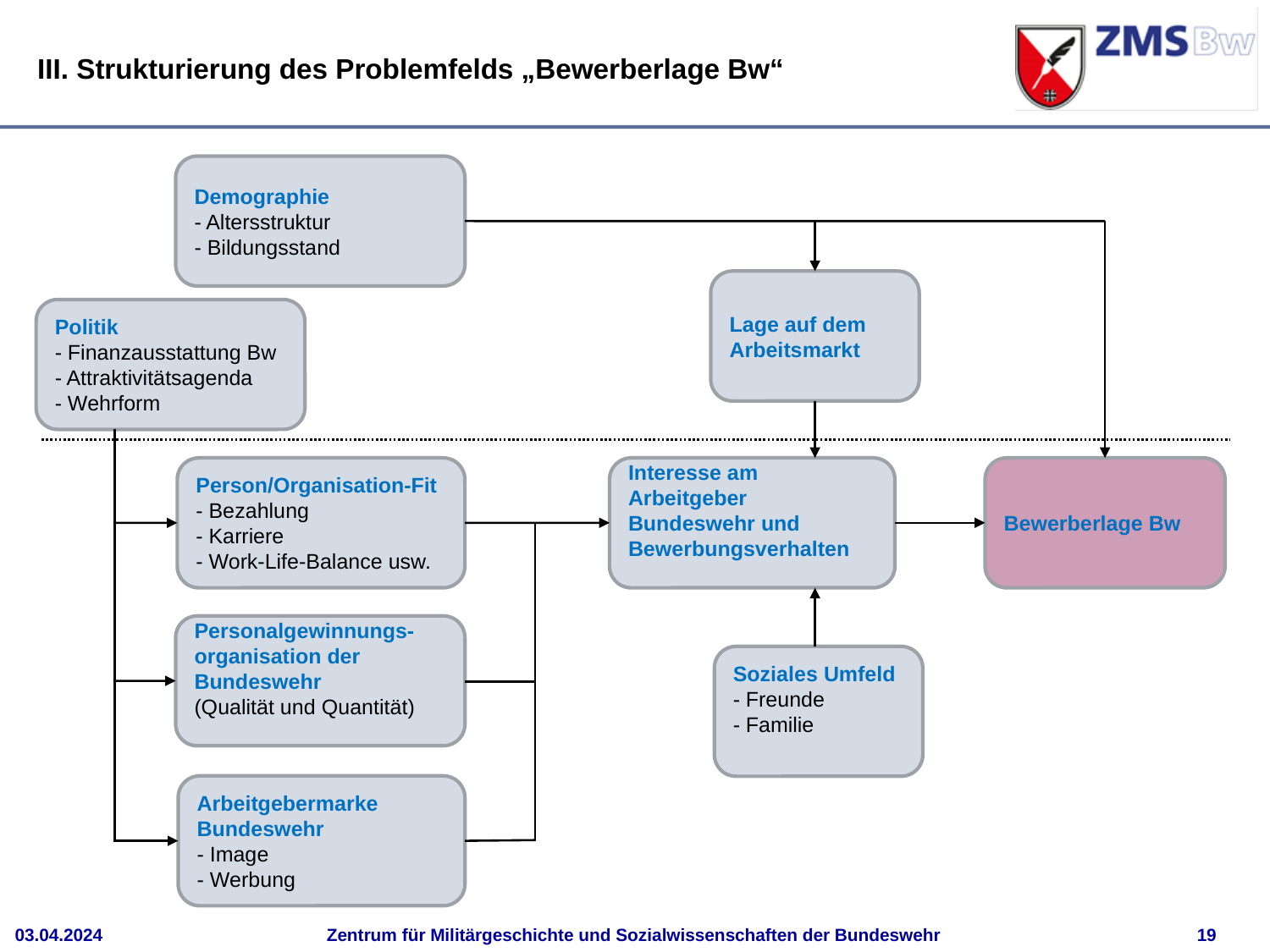

III. Strukturierung des Problemfelds „Bewerberlage Bw“
Demographie
- Altersstruktur
- Bildungsstand
Lage auf dem Arbeitsmarkt

Politik
- Finanzausstattung Bw
- Attraktivitätsagenda
- Wehrform

Person/Organisation-Fit
- Bezahlung
- Karriere
- Work-Life-Balance usw.
Interesse am Arbeitgeber Bundeswehr und Bewerbungsverhalten
Bewerberlage Bw
Personalgewinnungs-organisation der Bundeswehr
(Qualität und Quantität)
Soziales Umfeld
- Freunde
- Familie

Arbeitgebermarke Bundeswehr
- Image
- Werbung